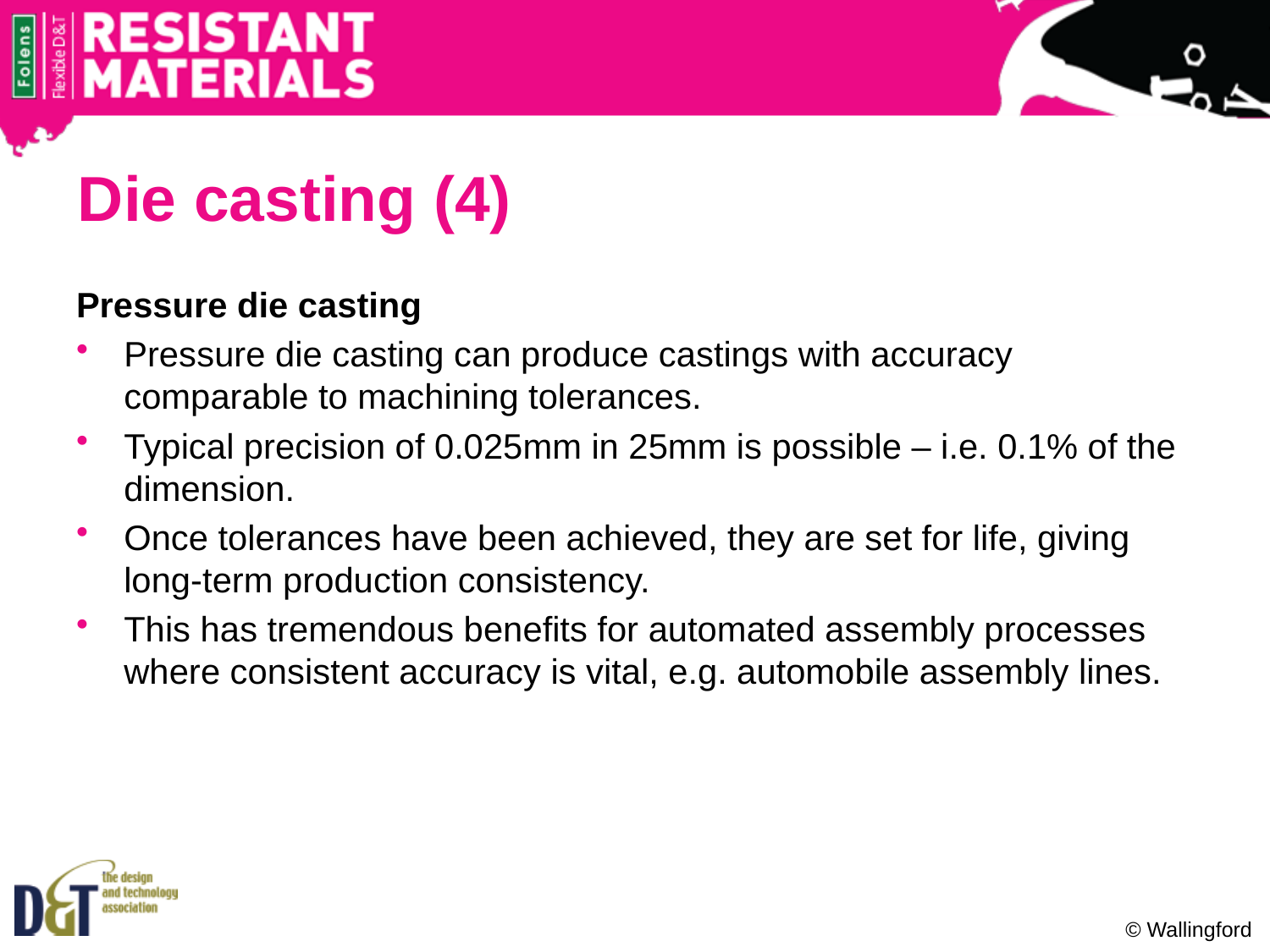

# Die casting (4)
Pressure die casting
Pressure die casting can produce castings with accuracy comparable to machining tolerances.
Typical precision of 0.025mm in 25mm is possible – i.e. 0.1% of the dimension.
Once tolerances have been achieved, they are set for life, giving long-term production consistency.
This has tremendous benefits for automated assembly processes where consistent accuracy is vital, e.g. automobile assembly lines.
© Wallingford